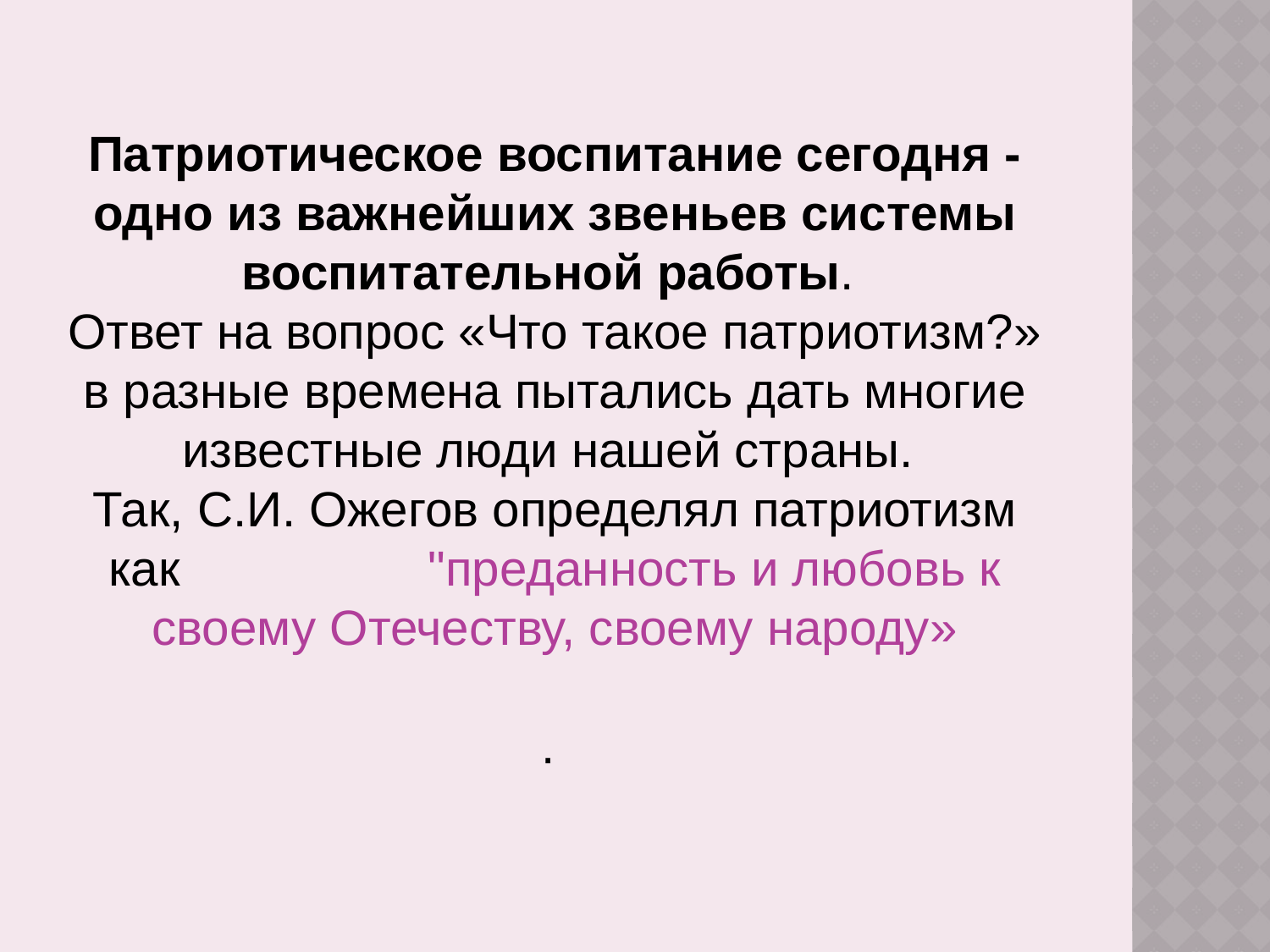

Патриотическое воспитание сегодня - одно из важнейших звеньев системы воспитательной работы.
Ответ на вопрос «Что такое патриотизм?» в разные времена пытались дать многие известные люди нашей страны.
Так, С.И. Ожегов определял патриотизм как                  "преданность и любовь к своему Отечеству, своему народу»

.